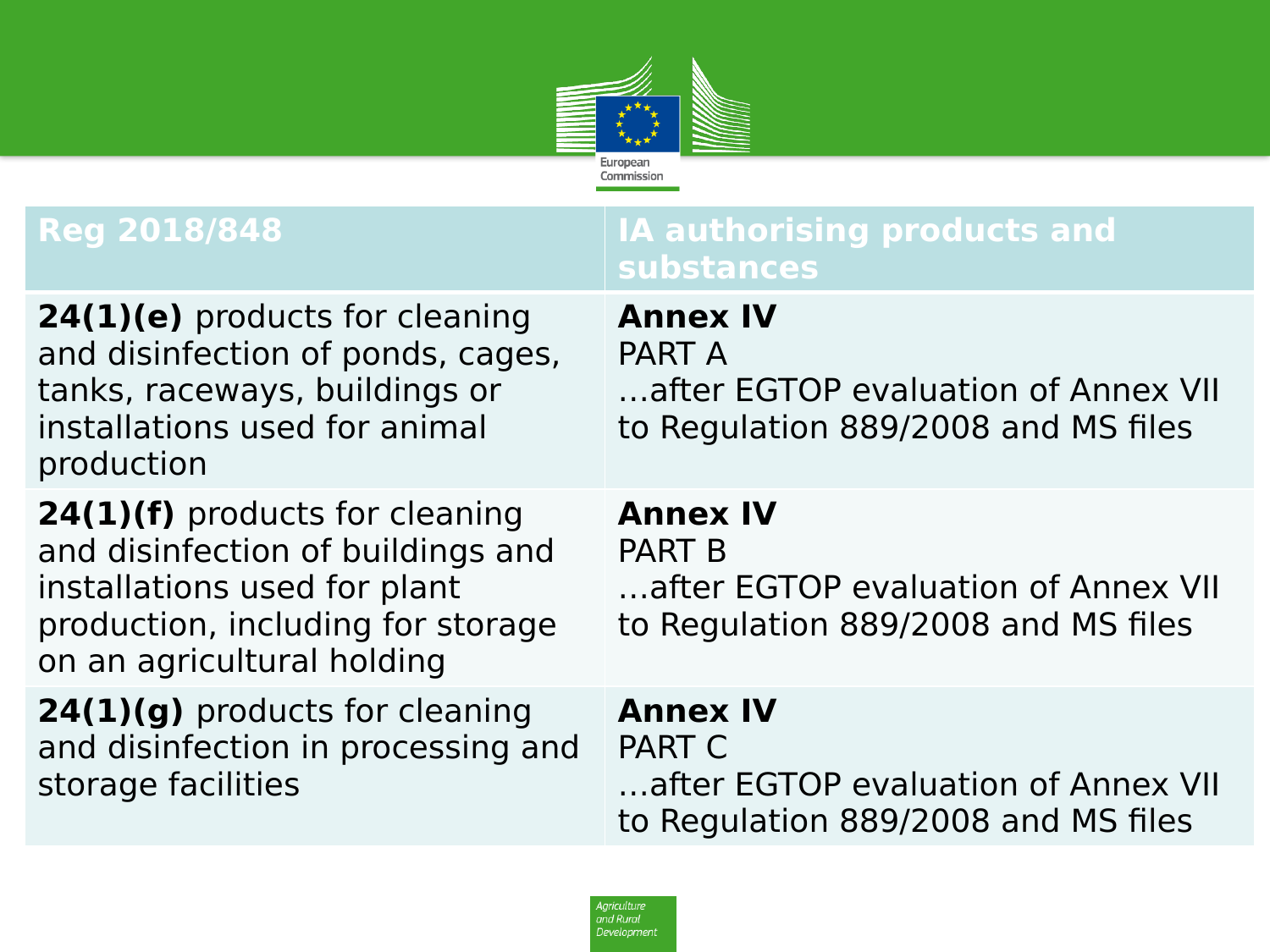

| Reg 2018/848 | IA authorising products and substances |
| --- | --- |
| 24(1)(e) products for cleaning and disinfection of ponds, cages, tanks, raceways, buildings or installations used for animal production | Annex IV PART A …after EGTOP evaluation of Annex VII to Regulation 889/2008 and MS files |
| 24(1)(f) products for cleaning and disinfection of buildings and installations used for plant production, including for storage on an agricultural holding | Annex IV PART B …after EGTOP evaluation of Annex VII to Regulation 889/2008 and MS files |
| 24(1)(g) products for cleaning and disinfection in processing and storage facilities | Annex IV PART C …after EGTOP evaluation of Annex VII to Regulation 889/2008 and MS files |